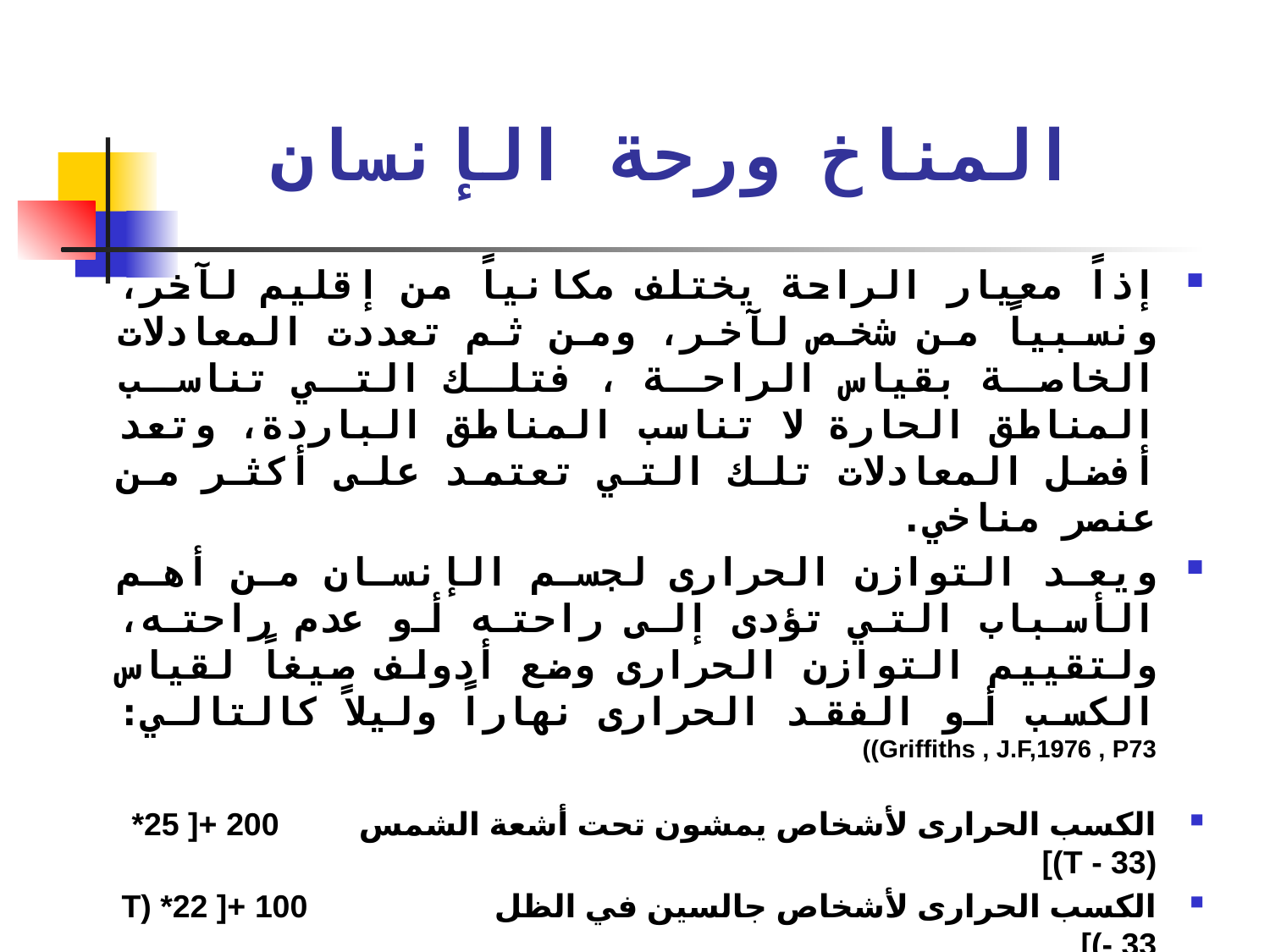

# المناخ ورحة الإنسان
إذاً معيار الراحة يختلف مكانياً من إقليم لآخر، ونسبياً من شخص لآخر، ومن ثم تعددت المعادلات الخاصة بقياس الراحة ، فتلك التي تناسب المناطق الحارة لا تناسب المناطق الباردة، وتعد أفضل المعادلات تلك التي تعتمد على أكثر من عنصر مناخي.
ويعد التوازن الحرارى لجسم الإنسان من أهم الأسباب التي تؤدى إلى راحته أو عدم راحته، ولتقييم التوازن الحرارى وضع أدولف صيغاً لقياس الكسب أو الفقد الحرارى نهاراً وليلاً كالتالي: Griffiths , J.F,1976 , P73))

الكسب الحرارى لأشخاص يمشون تحت أشعة الشمس         200 +[ 25* (T - 33)]
الكسب الحرارى لأشخاص جالسين في الظل                     100 +[ 22* (T - 33)]
الكسب الحرارى لأشخاص يمشون ليلا                            20 +[ 18* (T - 33)]

حيث تشير (T) إلى معدل درجة حرارة الهواء بالنظام المئوي سواء أكانت  يومية أم شهرية أم سنوية ، والناتج بالسعر  حرارى / م2 / ساعة .